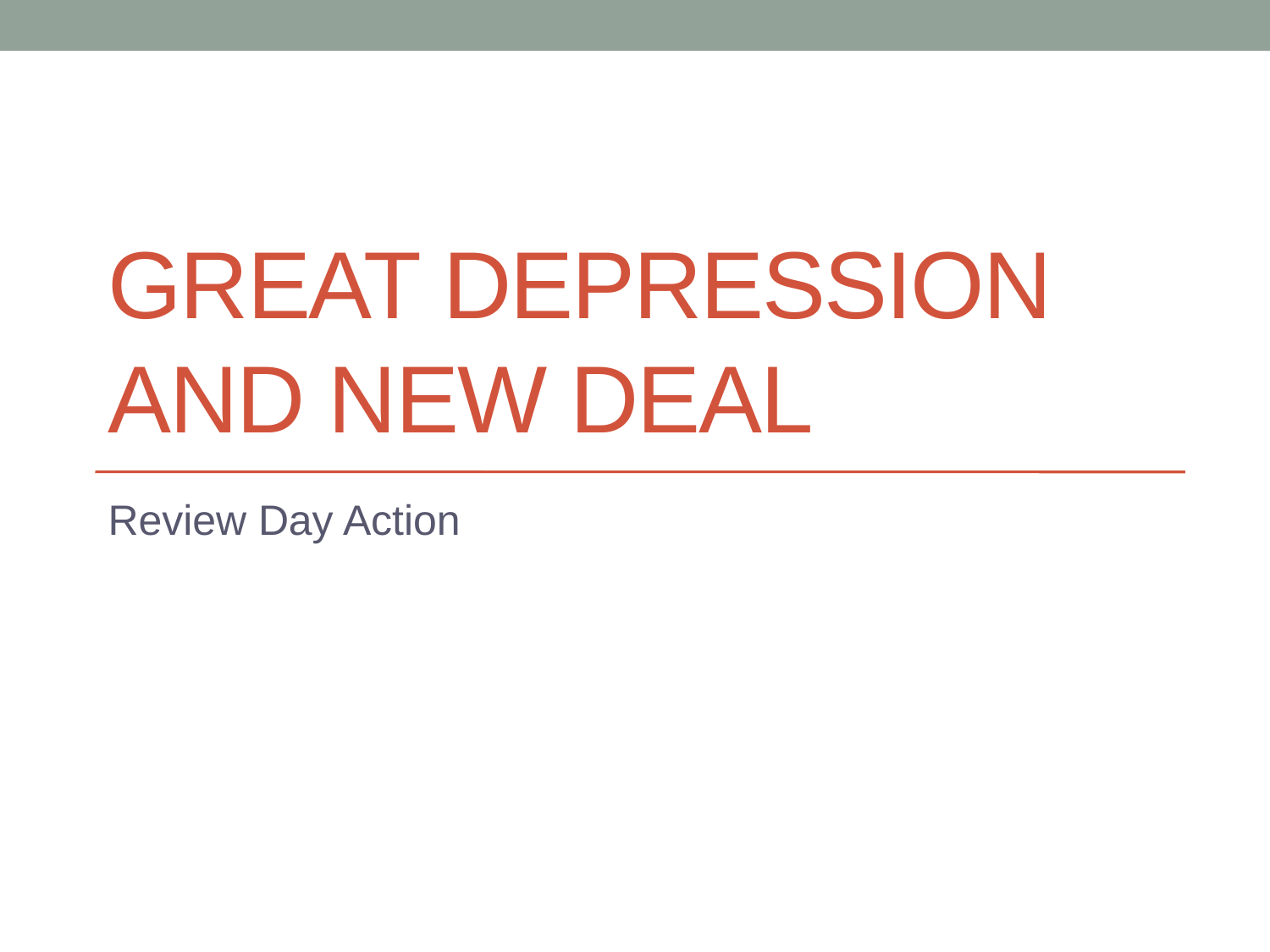

# Great Depression and New Deal
Review Day Action